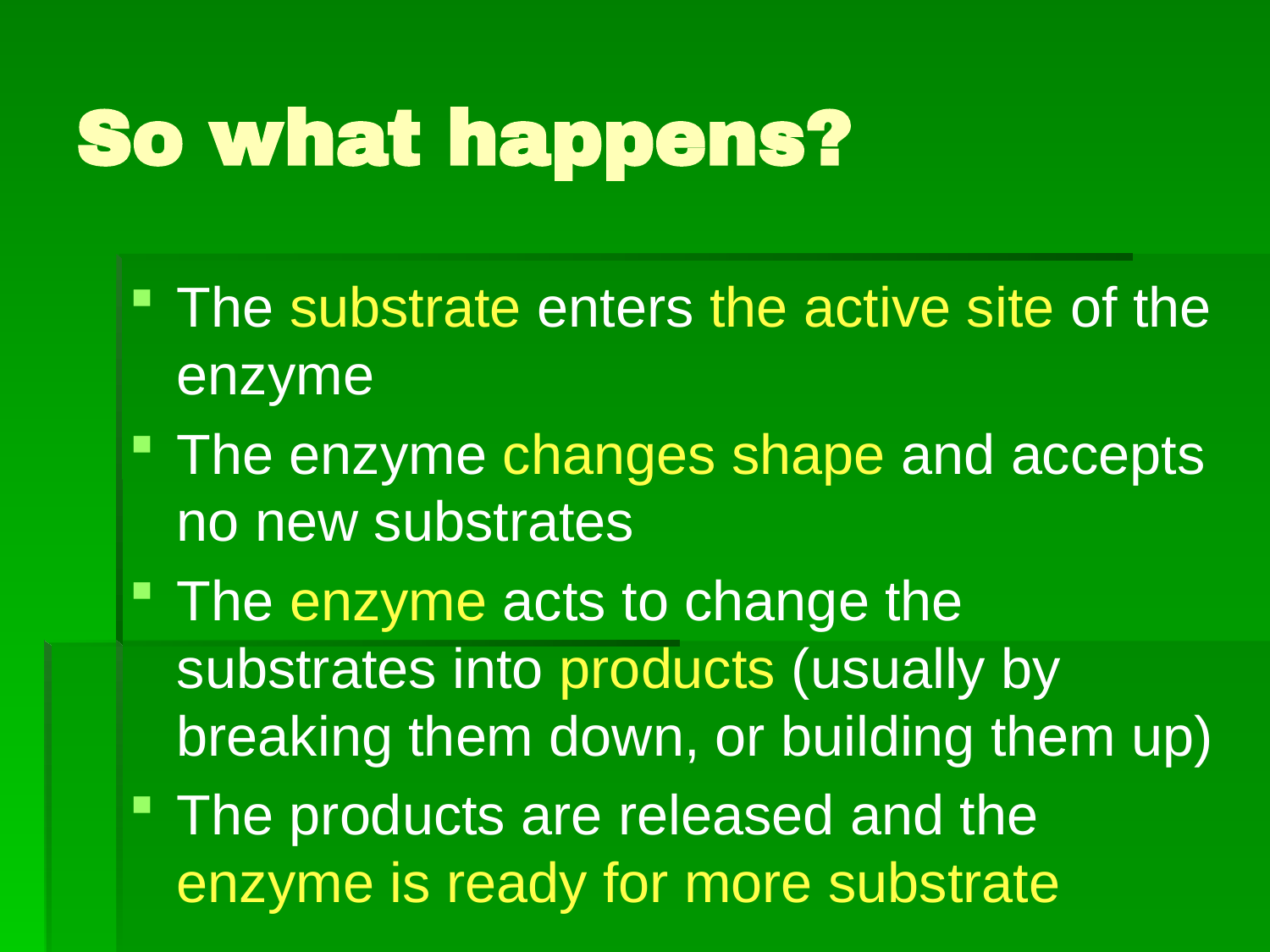

# So what happens?
The substrate enters the active site of the enzyme
The enzyme changes shape and accepts no new substrates
The enzyme acts to change the substrates into products (usually by breaking them down, or building them up)
The products are released and the enzyme is ready for more substrate